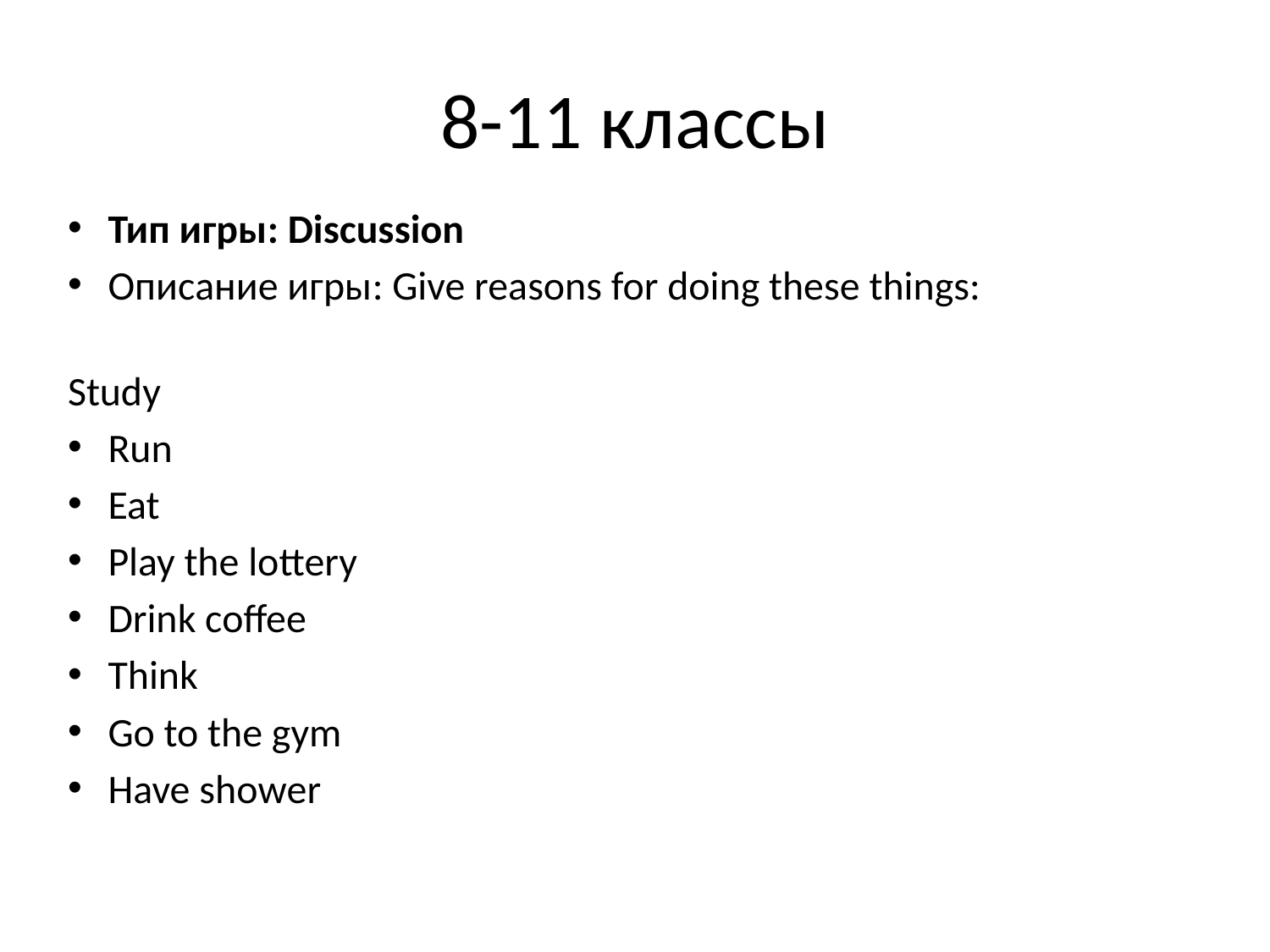

# 8-11 классы
Тип игры: Discussion
Описание игры: Give reasons for doing these things:
Study
Run
Eat
Play the lottery
Drink coffee
Think
Go to the gym
Have shower